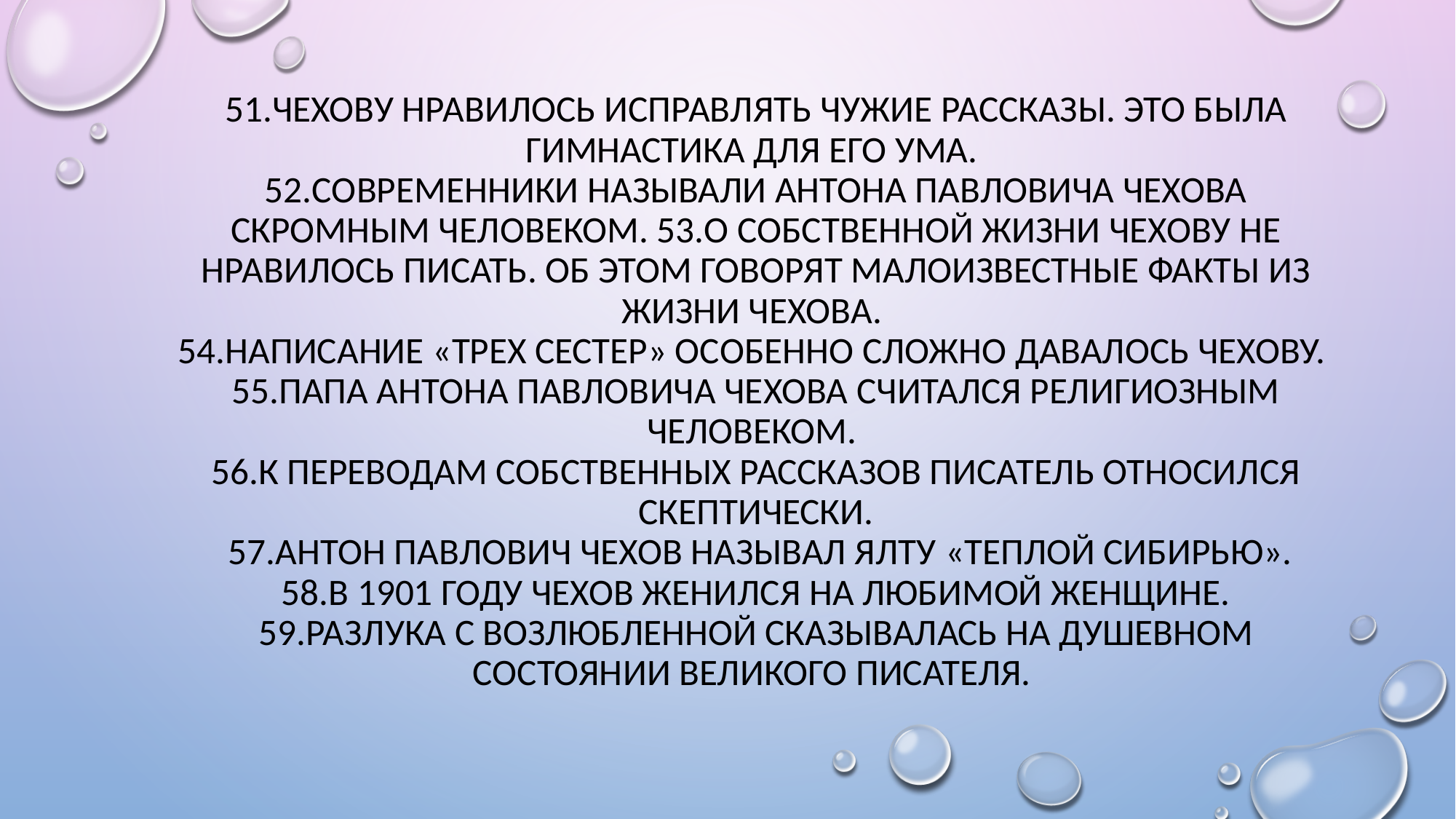

# 51.Чехову нравилось исправлять чужие рассказы. Это была гимнастика для его ума. 52.Современники называли Антона Павловича Чехова скромным человеком. 53.О собственной жизни Чехову не нравилось писать. Об этом говорят малоизвестные факты из жизни Чехова. 54.Написание «Трех сестер» особенно сложно давалось Чехову. 55.Папа Антона Павловича Чехова считался религиозным человеком. 56.К переводам собственных рассказов писатель относился скептически. 57.Антон Павлович Чехов называл Ялту «теплой Сибирью». 58.В 1901 году Чехов женился на любимой женщине. 59.Разлука с возлюбленной сказывалась на душевном состоянии великого писателя.